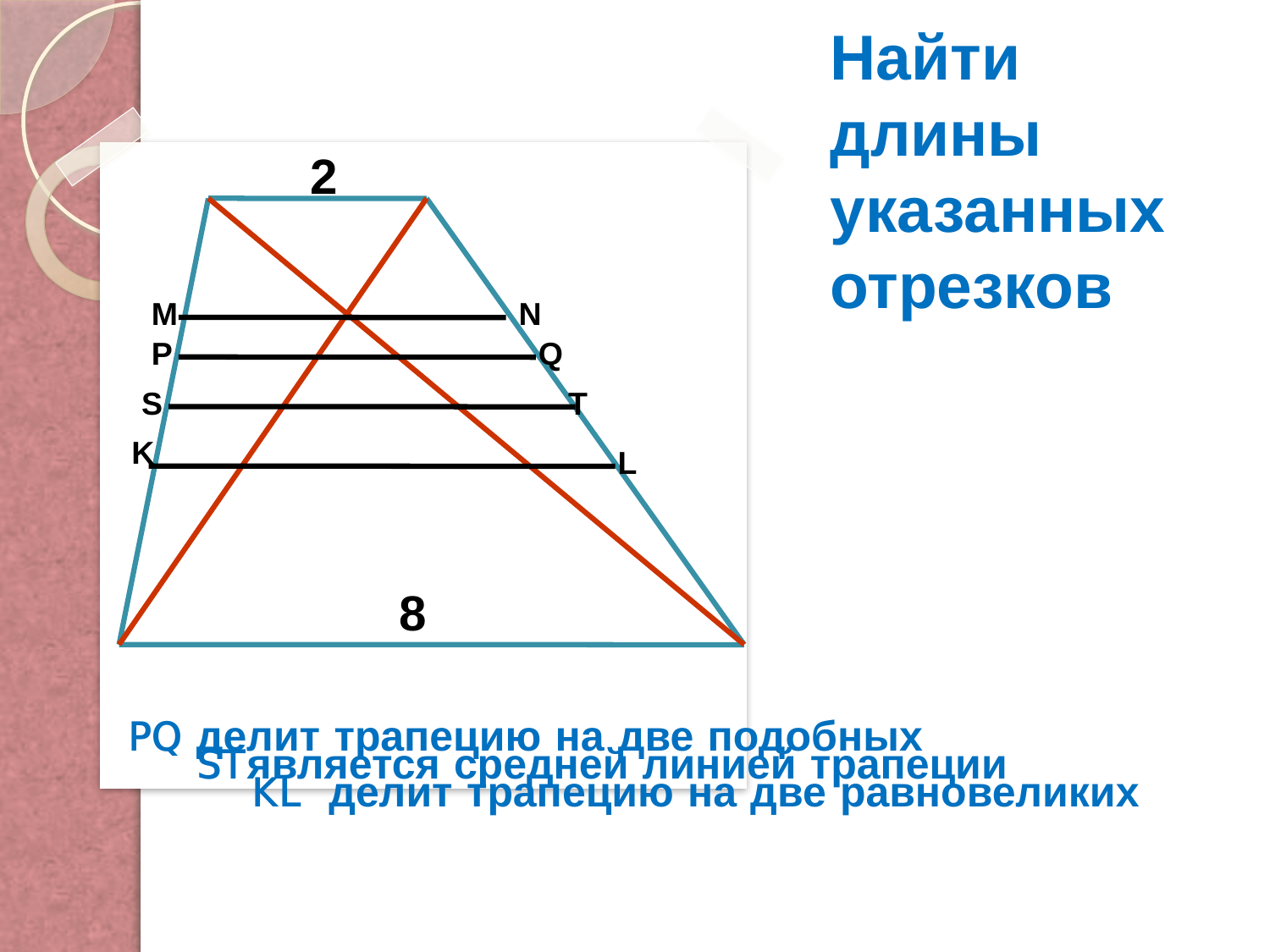

# Найти длины указанных отрезков
2
М
N
P
Q
S
T
K
L
8
PQ делит трапецию на две подобных
     STявляется средней линией трапеции
         KL  делит трапецию на две равновеликих